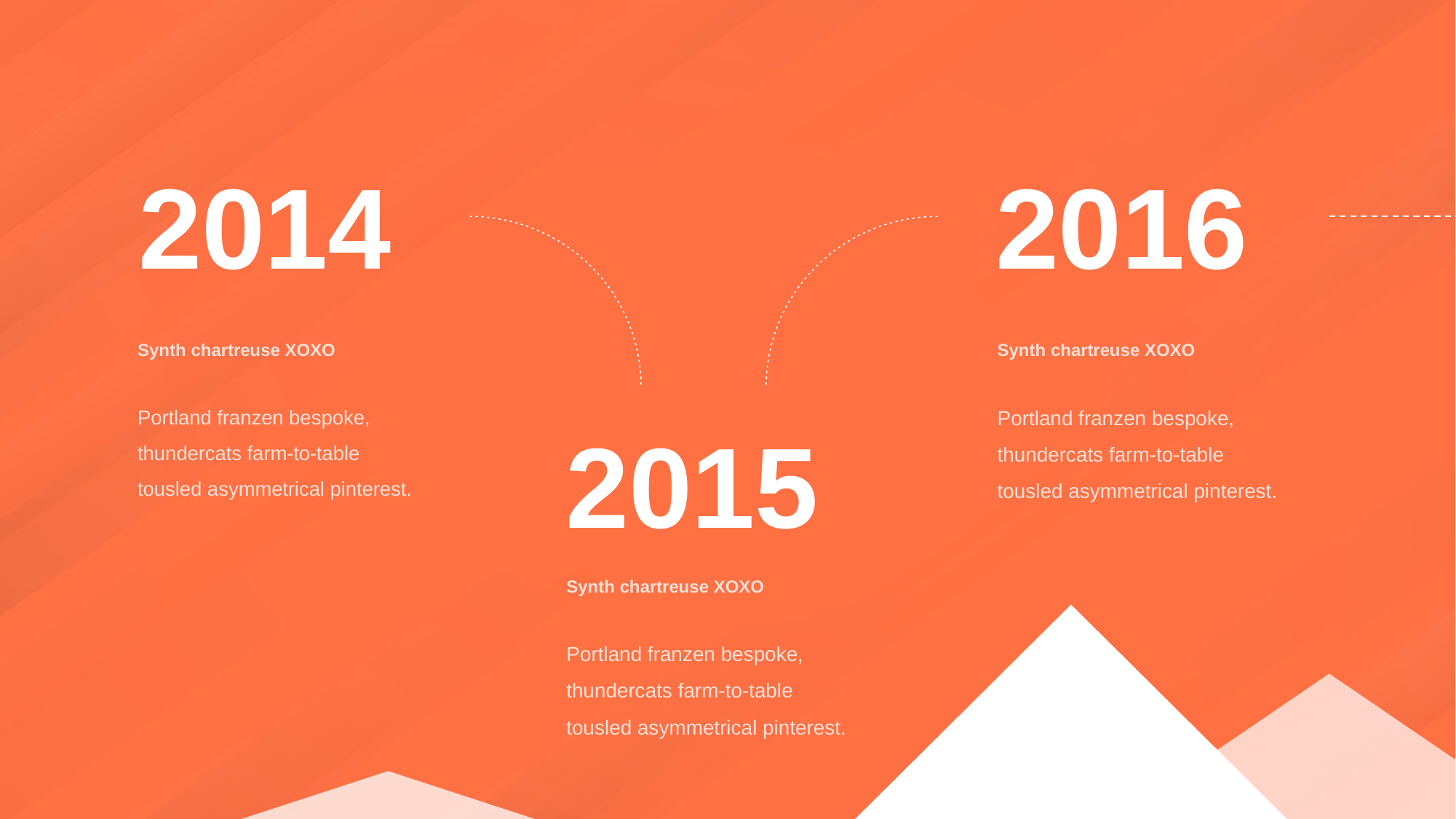

2014
2016
Synth chartreuse XOXO
Synth chartreuse XOXO

Portland franzen bespoke, thundercats farm-to-table tousled asymmetrical pinterest.

Portland franzen bespoke, thundercats farm-to-table tousled asymmetrical pinterest.

2015
Synth chartreuse XOXO

Portland franzen bespoke, thundercats farm-to-table tousled asymmetrical pinterest.